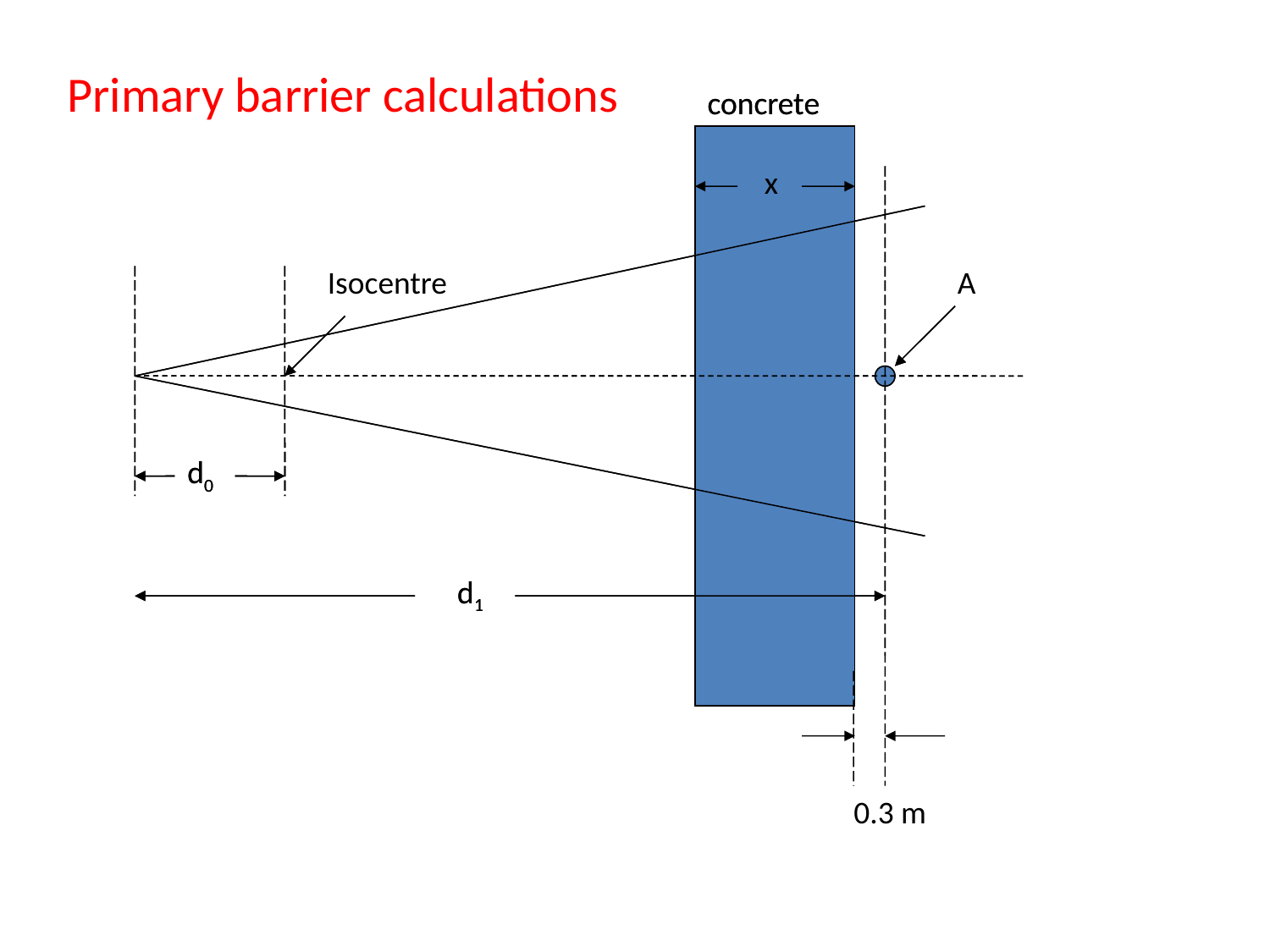

Primary barrier calculations
concrete

  x

d0

d1

0.3 m
concrete

  x

Isocentre
A

d0

d1